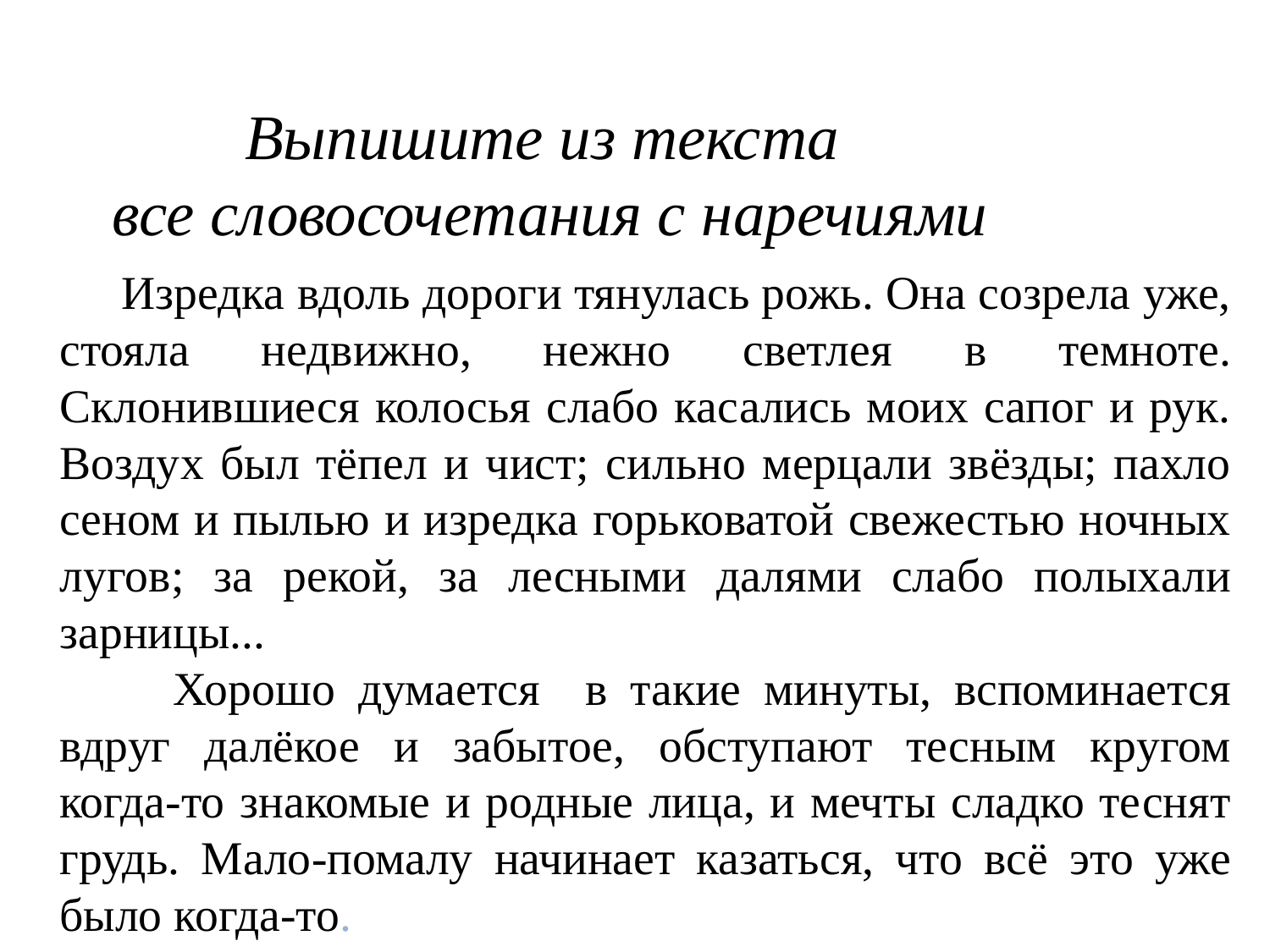

Выпишите из текста
все словосочетания с наречиями
     Изредка вдоль дороги тянулась рожь. Она созрела уже, стояла недвижно, нежно светлея в темноте. Склонившиеся колосья слабо касались моих сапог и рук. Воздух был тёпел и чист; сильно мерцали звёзды; пахло сеном и пылью и изредка горьковатой свежестью ночных лугов; за рекой, за лесными далями слабо полыхали зарницы...
     Хорошо думается  в такие минуты, вспоминается вдруг далёкое и забытое, обступают тесным кругом когда-то знакомые и родные лица, и мечты сладко теснят грудь. Мало-помалу начинает казаться, что всё это уже было когда-то.